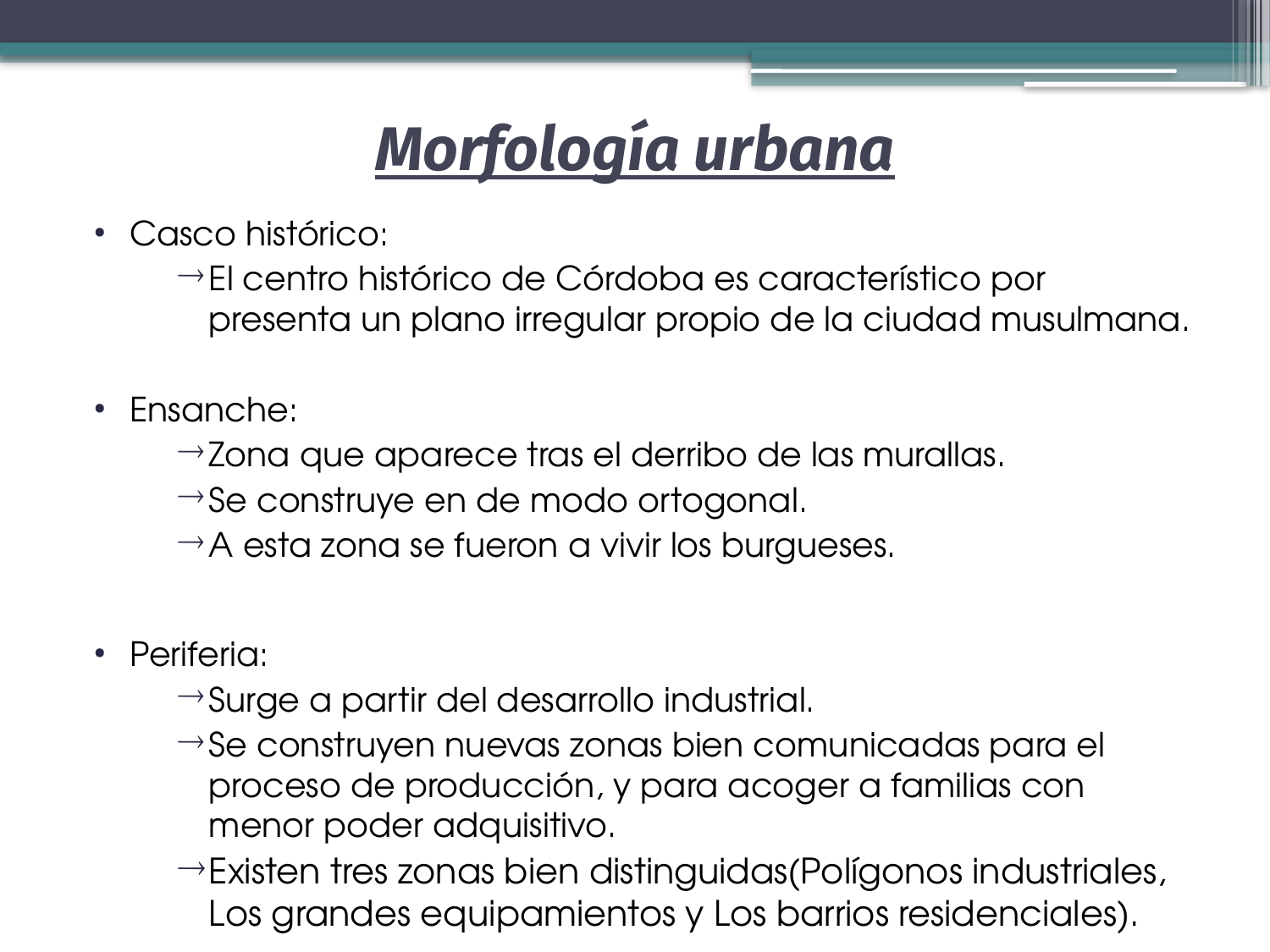

# Morfología urbana
Casco histórico:
El centro histórico de Córdoba es característico por presenta un plano irregular propio de la ciudad musulmana.

Ensanche:
Zona que aparece tras el derribo de las murallas.
Se construye en de modo ortogonal.
A esta zona se fueron a vivir los burgueses.

Periferia:
Surge a partir del desarrollo industrial.
Se construyen nuevas zonas bien comunicadas para el proceso de producción, y para acoger a familias con menor poder adquisitivo.
Existen tres zonas bien distinguidas(Polígonos industriales, Los grandes equipamientos y Los barrios residenciales).